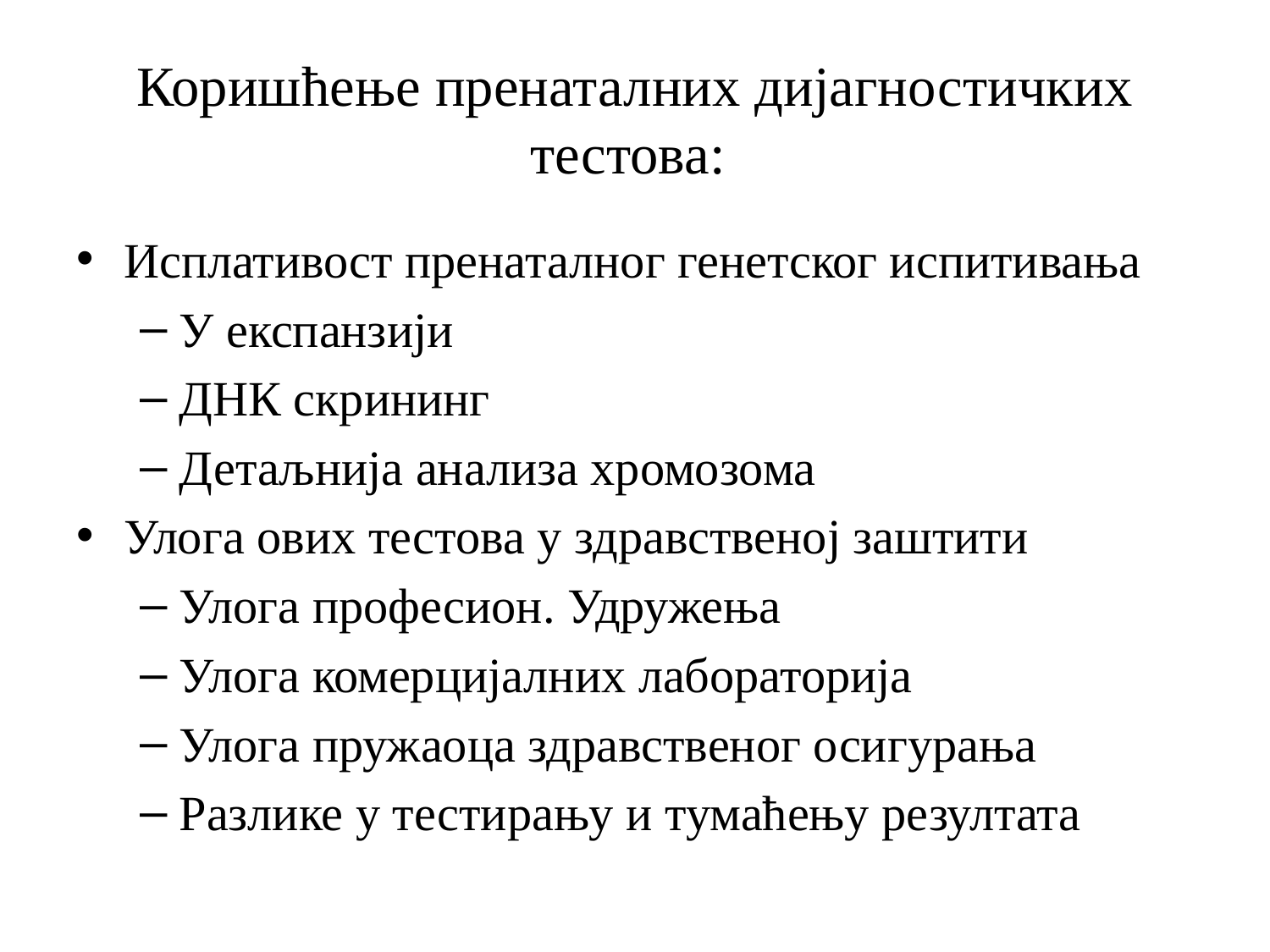

# Коришћење пренаталних дијагностичких тестова:
Исплативост пренаталног генетског испитивања
У експанзији
ДНК скрининг
Детаљнија анализа хромозома
Улога ових тестова у здравственој заштити
Улога професион. Удружења
Улога комерцијалних лабораторија
Улога пружаоца здравственог осигурања
Разлике у тестирању и тумаћењу резултата